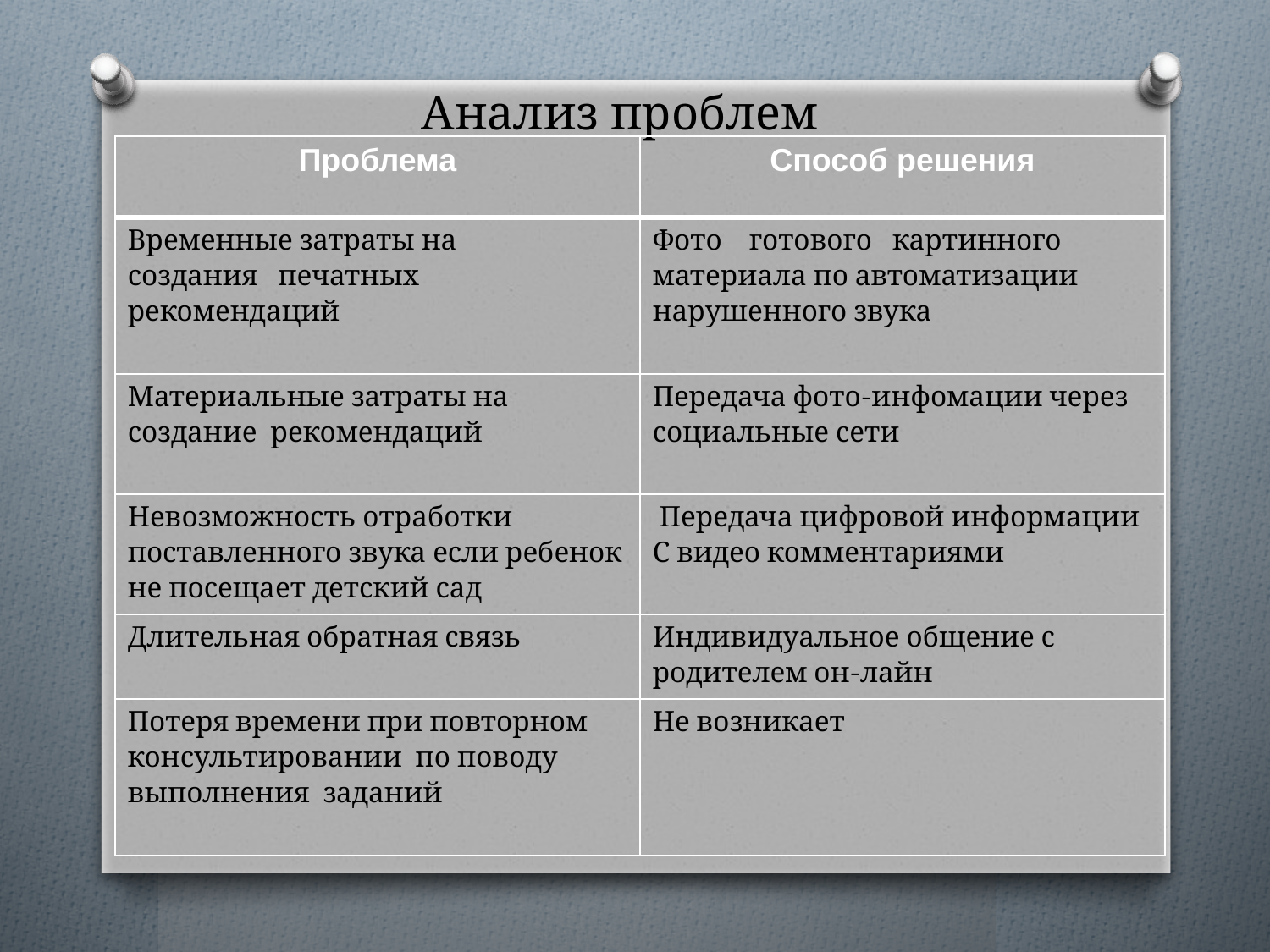

# Анализ проблем
| Проблема | Способ решения |
| --- | --- |
| Временные затраты на создания печатных рекомендаций | Фото готового картинного материала по автоматизации нарушенного звука |
| Материальные затраты на создание рекомендаций | Передача фото-инфомации через социальные сети |
| Невозможность отработки поставленного звука если ребенок не посещает детский сад | Передача цифровой информации С видео комментариями |
| Длительная обратная связь | Индивидуальное общение с родителем он-лайн |
| Потеря времени при повторном консультировании по поводу выполнения заданий | Не возникает |